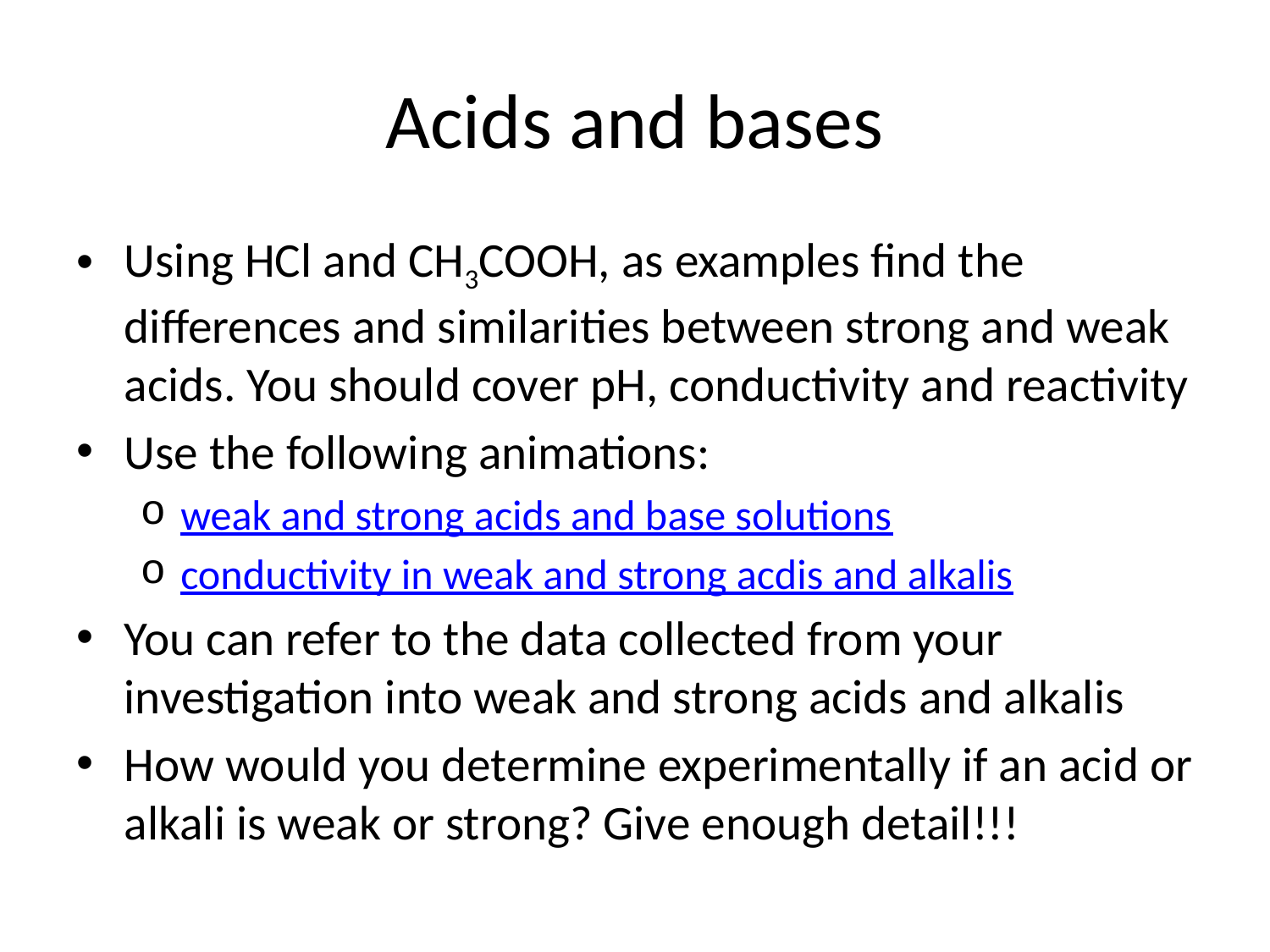

# Acids and bases
Using HCl and CH3COOH, as examples find the differences and similarities between strong and weak acids. You should cover pH, conductivity and reactivity
Use the following animations:
weak and strong acids and base solutions
conductivity in weak and strong acdis and alkalis
You can refer to the data collected from your investigation into weak and strong acids and alkalis
How would you determine experimentally if an acid or alkali is weak or strong? Give enough detail!!!